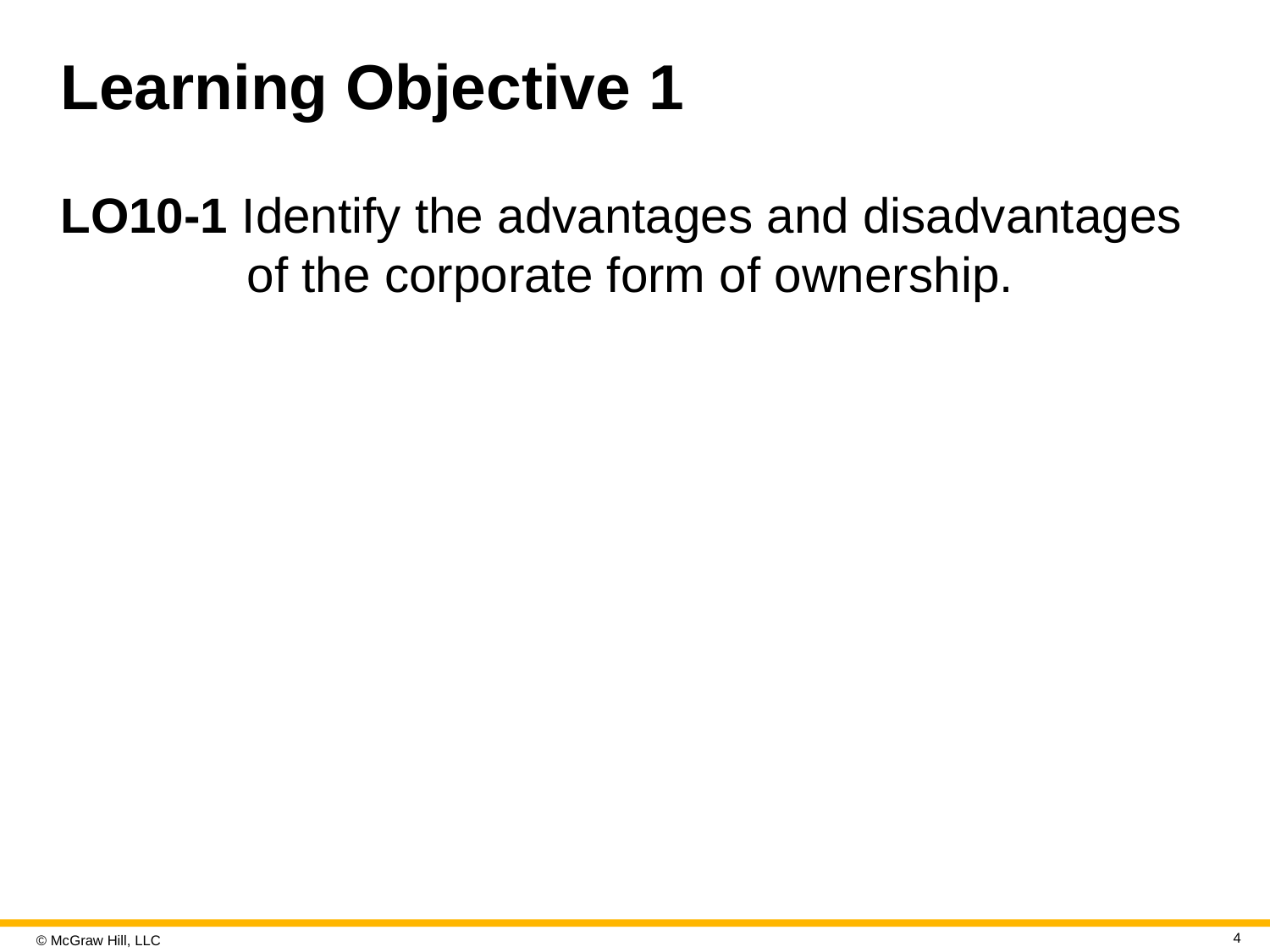

# Learning Objective 1
L O10-1 Identify the advantages and disadvantages of the corporate form of ownership.
4